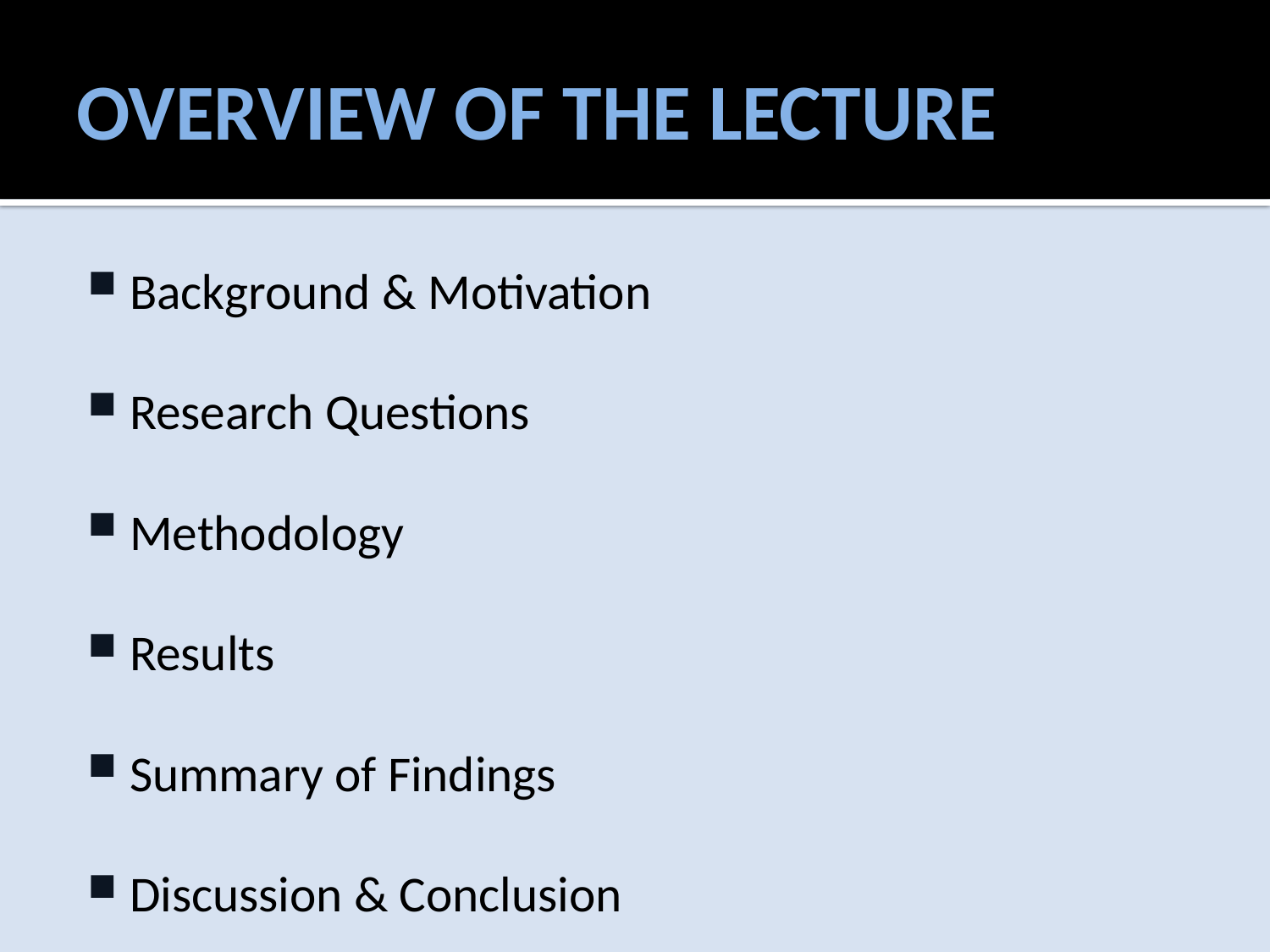

# Overview of the Lecture

Background & Motivation

Research Questions

Methodology

Results

Summary of Findings

Discussion & Conclusion